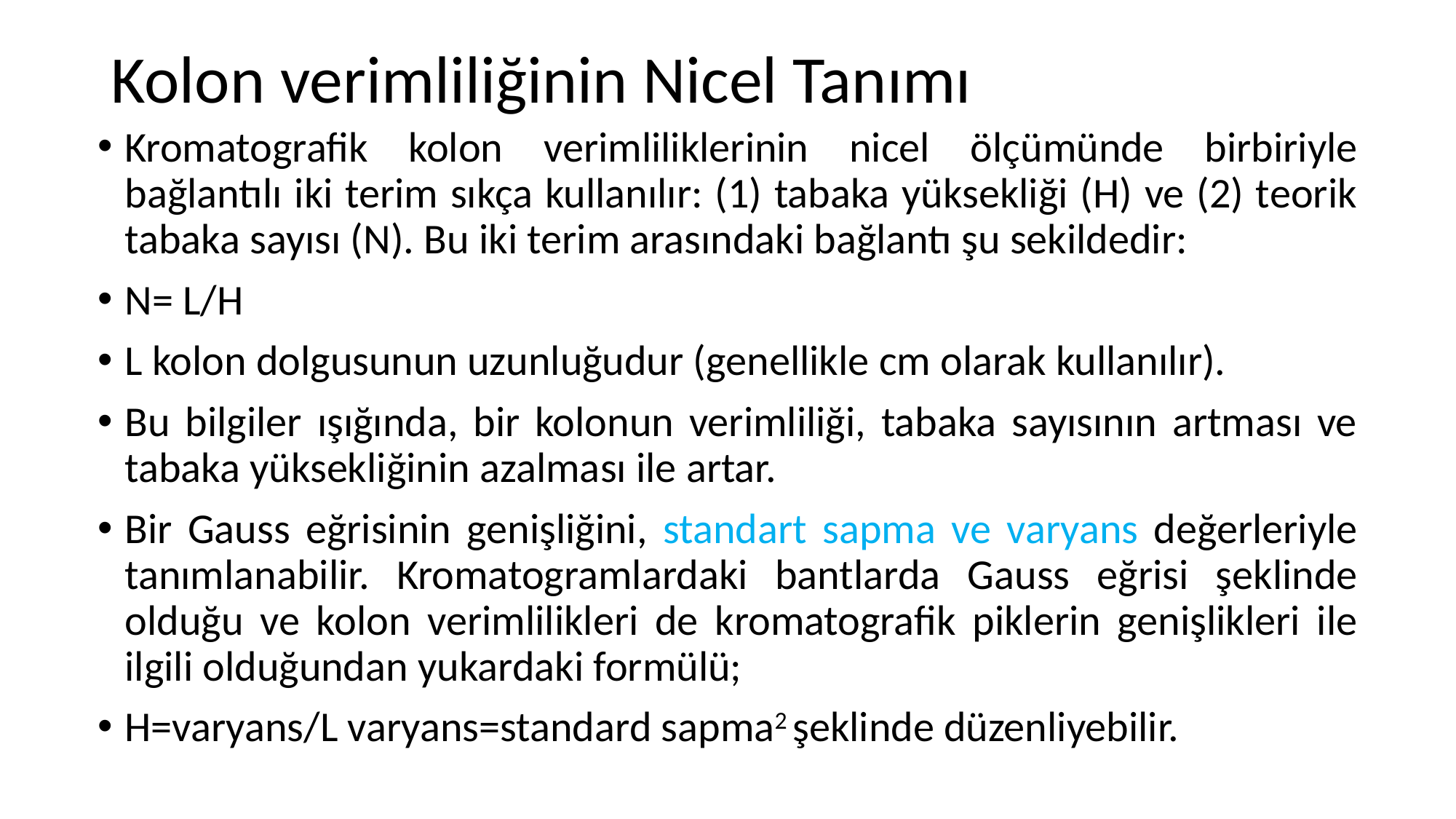

# Kolon verimliliğinin Nicel Tanımı
Kromatografik kolon verimliliklerinin nicel ölçümünde birbiriyle bağlantılı iki terim sıkça kullanılır: (1) tabaka yüksekliği (H) ve (2) teorik tabaka sayısı (N). Bu iki terim arasındaki bağlantı şu sekildedir:
N= L/H
L kolon dolgusunun uzunluğudur (genellikle cm olarak kullanılır).
Bu bilgiler ışığında, bir kolonun verimliliği, tabaka sayısının artması ve tabaka yüksekliğinin azalması ile artar.
Bir Gauss eğrisinin genişliğini, standart sapma ve varyans değerleriyle tanımlanabilir. Kromatogramlardaki bantlarda Gauss eğrisi şeklinde olduğu ve kolon verimlilikleri de kromatografik piklerin genişlikleri ile ilgili olduğundan yukardaki formülü;
H=varyans/L varyans=standard sapma2 şeklinde düzenliyebilir.